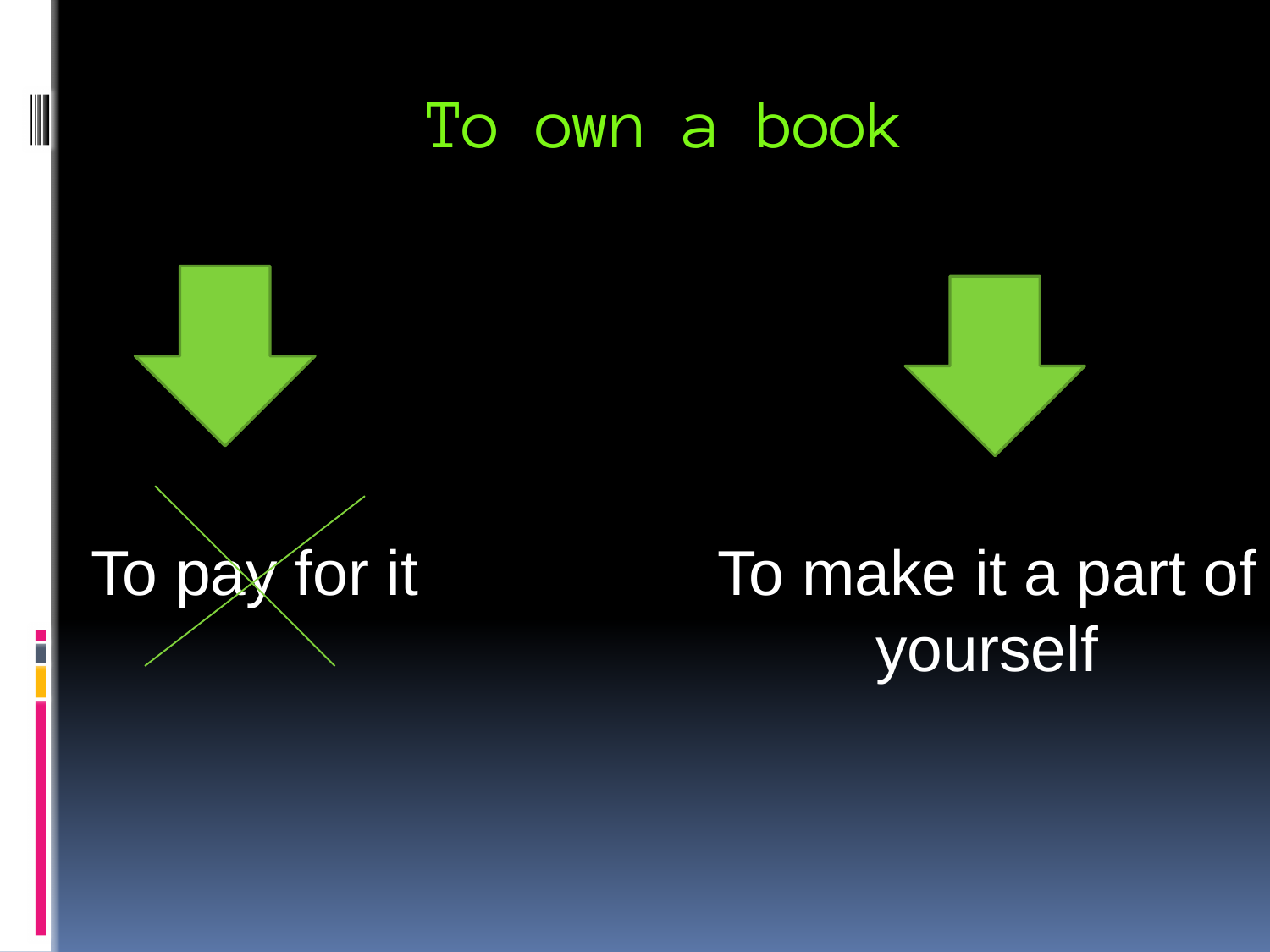

# To own a book

To pay for it
To make it a part of
         yourself